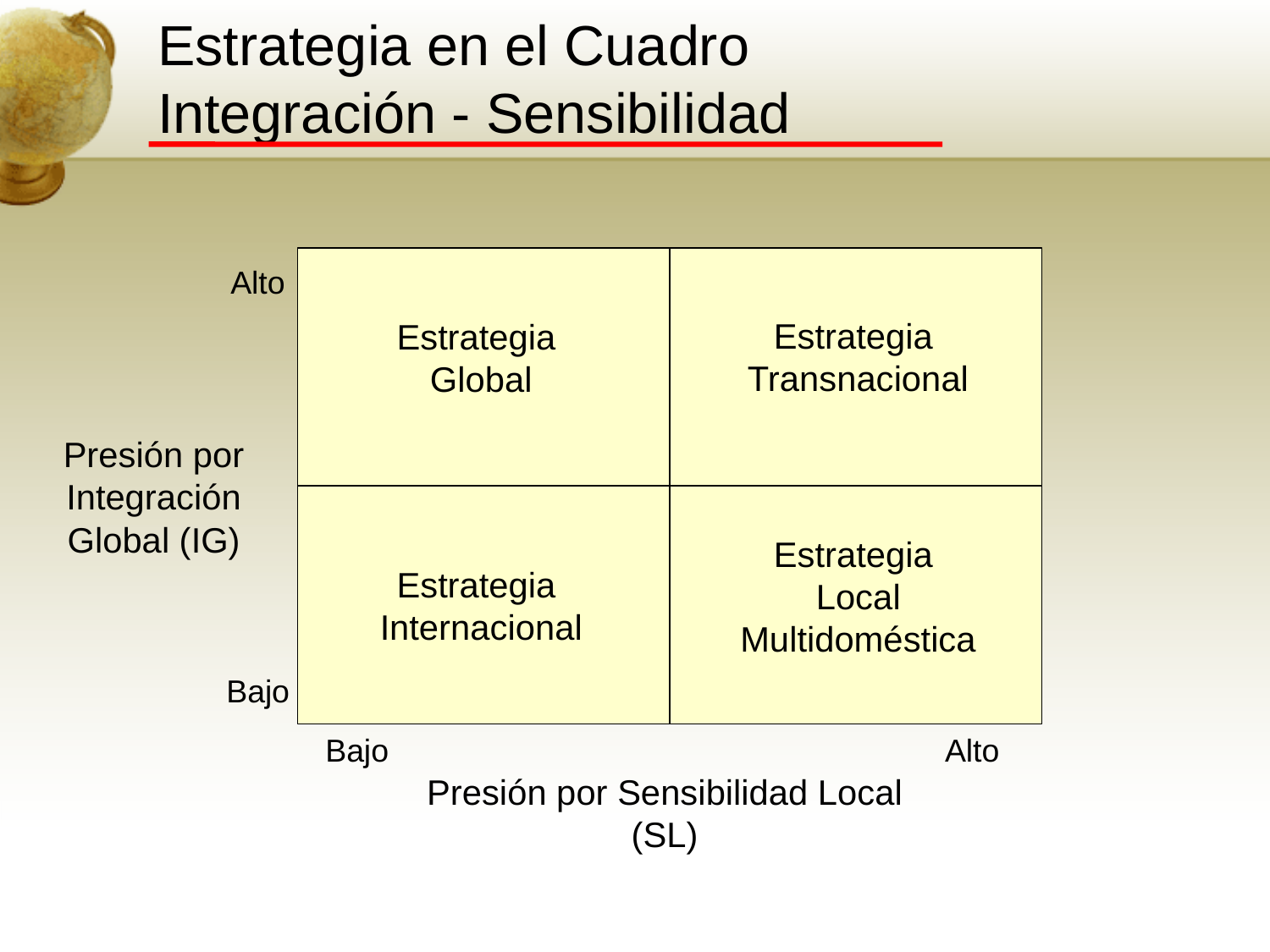

# Estrategia en el Cuadro Integración - Sensibilidad

Alto
Estrategia
Transnacional
Estrategia
Global
Presión por Integración Global (IG)
Estrategia
Local
Multidoméstica
Estrategia
Internacional
Bajo
Bajo
Alto
Presión por Sensibilidad Local (SL)